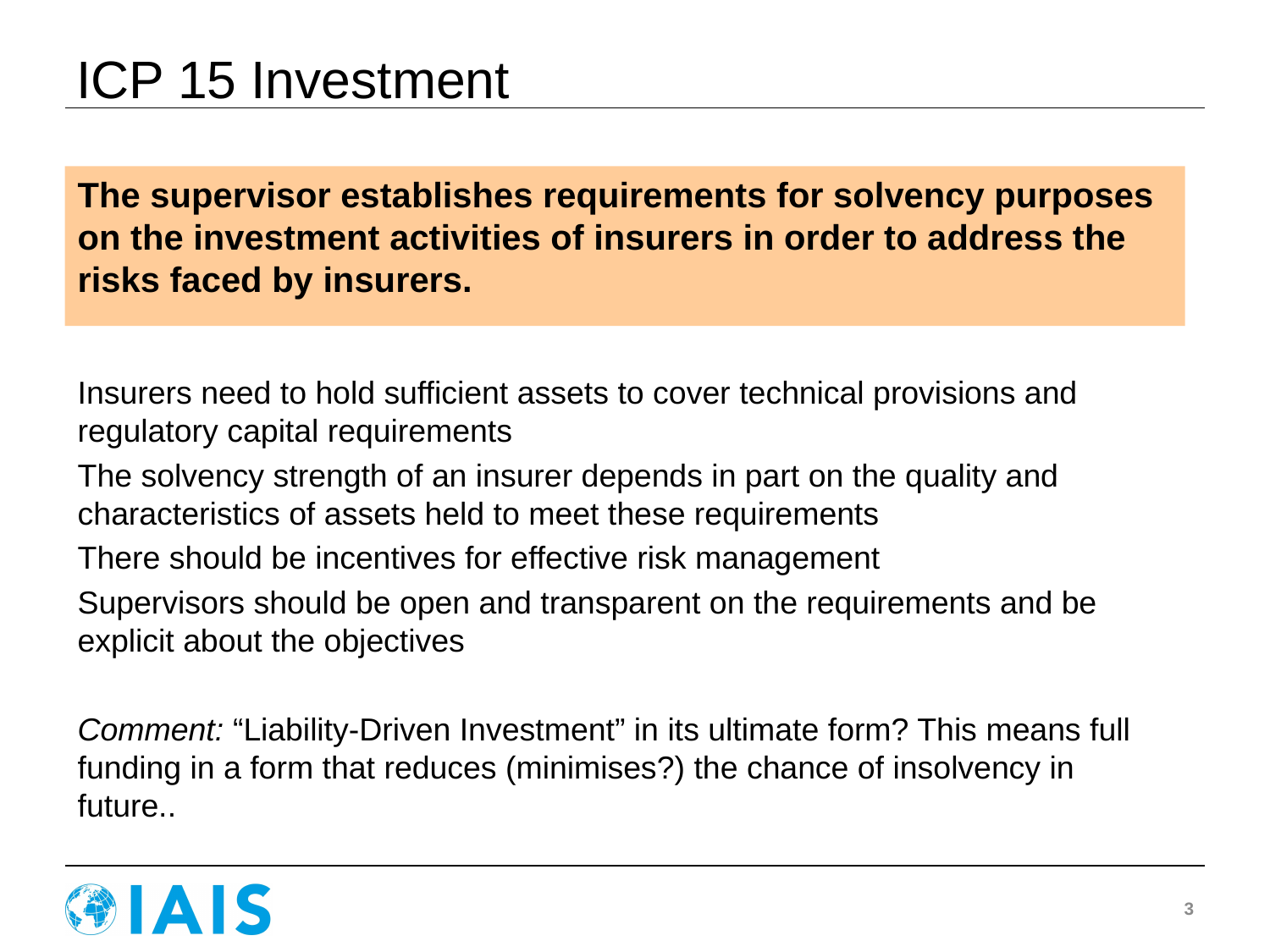

# ICP 15 Investment
The supervisor establishes requirements for solvency purposes on the investment activities of insurers in order to address the risks faced by insurers.
Insurers need to hold sufficient assets to cover technical provisions and regulatory capital requirements
The solvency strength of an insurer depends in part on the quality and characteristics of assets held to meet these requirements
There should be incentives for effective risk management
Supervisors should be open and transparent on the requirements and be explicit about the objectives

Comment: “Liability-Driven Investment” in its ultimate form? This means full funding in a form that reduces (minimises?) the chance of insolvency in future..
3